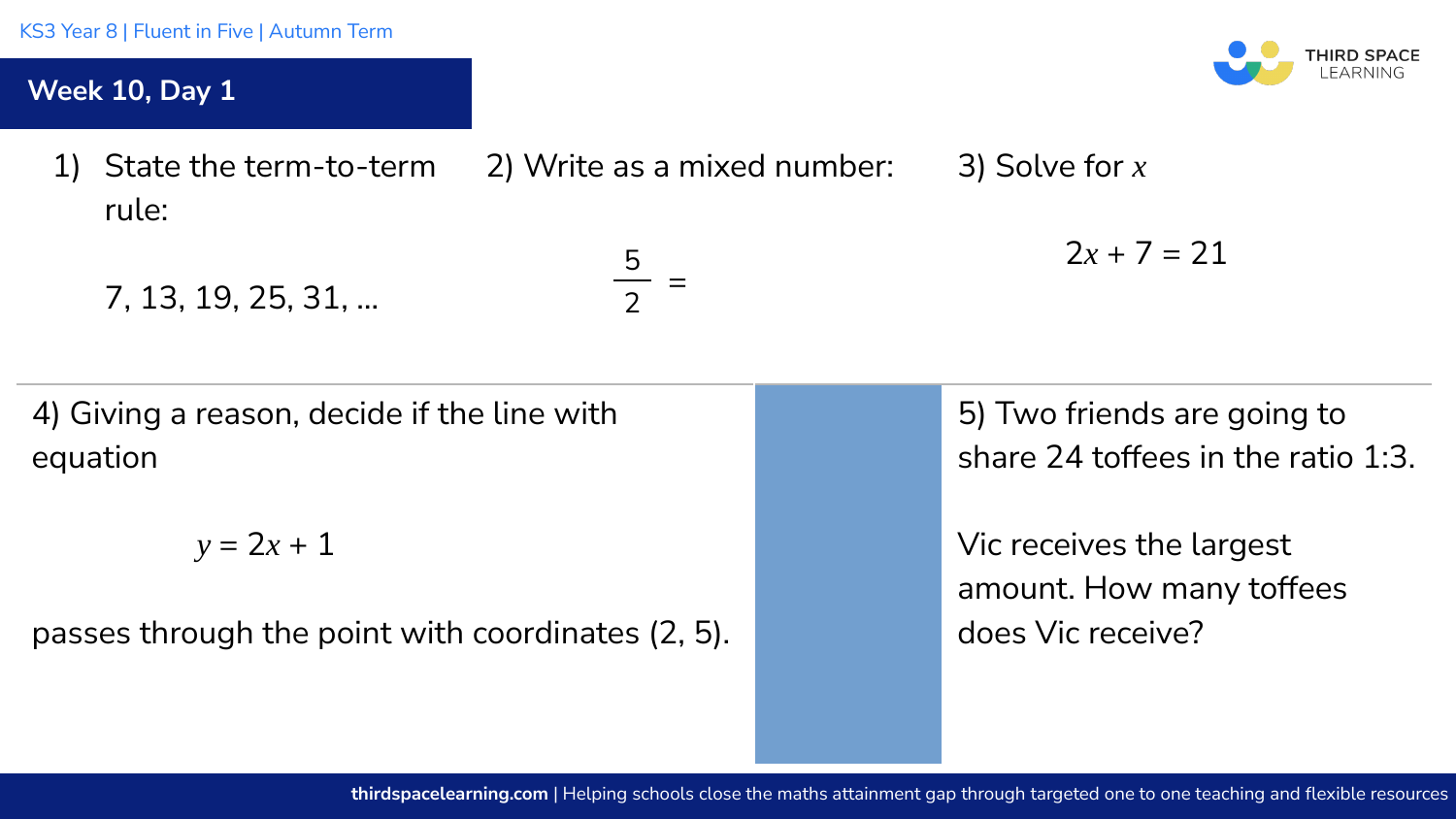

Week 10, Day 1
| State the term-to-term rule: 7, 13, 19, 25, 31, … |  | 2) Write as a mixed number: |  | 3) Solve for x 2x + 7 = 21 |
| --- | --- | --- | --- | --- |
| 4) Giving a reason, decide if the line with equation y = 2x + 1 passes through the point with coordinates (2, 5). |  |  | 5) Two friends are going to share 24 toffees in the ratio 1:3. Vic receives the largest amount. How many toffees does Vic receive? |  |

5
2
=